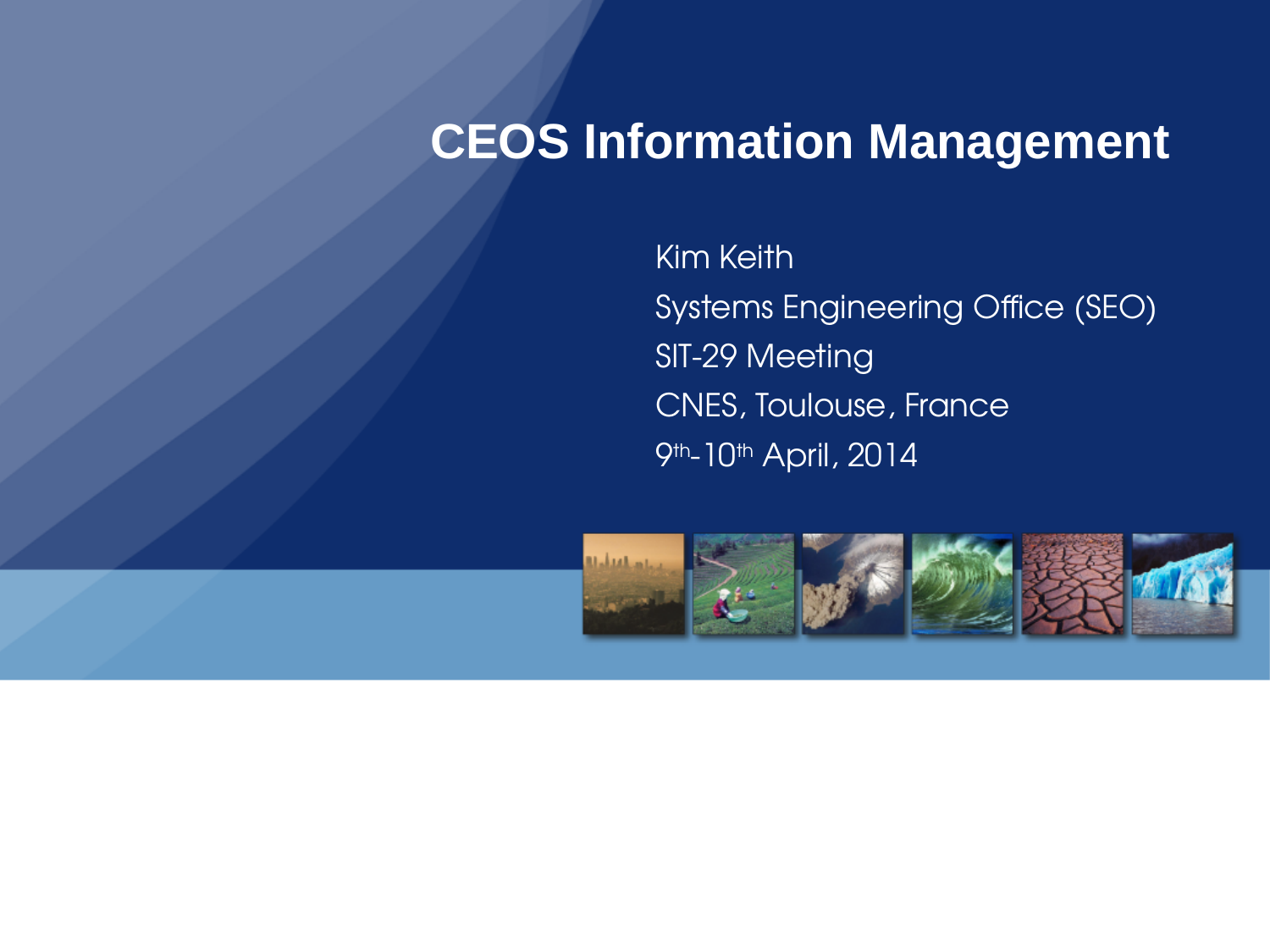

# CEOS Information Management
Kim Keith
Systems Engineering Office (SEO)
SIT-29 Meeting
CNES, Toulouse, France
9th-10th April, 2014